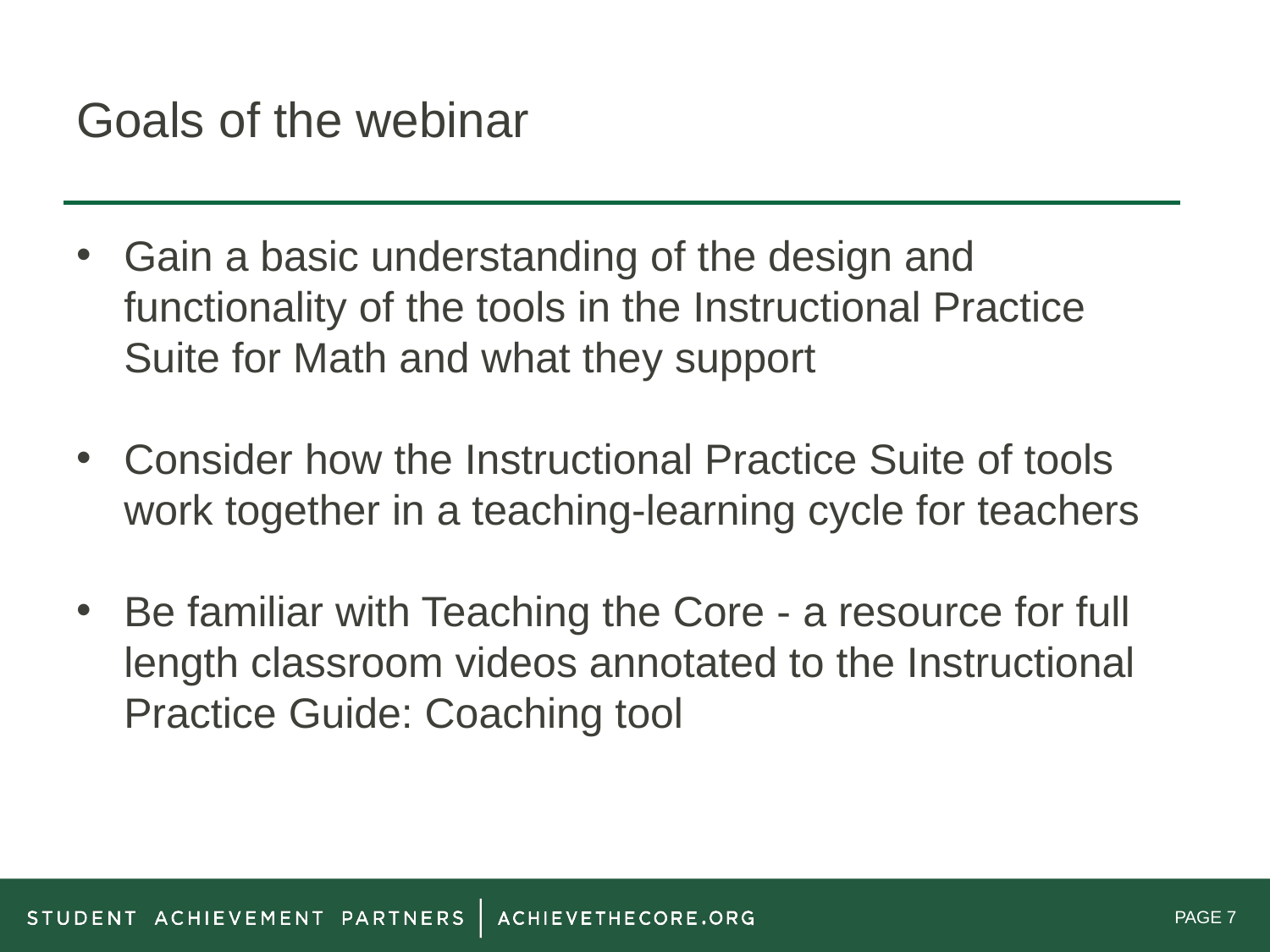

# Goals of the webinar
Gain a basic understanding of the design and functionality of the tools in the Instructional Practice Suite for Math and what they support

Consider how the Instructional Practice Suite of tools work together in a teaching-learning cycle for teachers

Be familiar with Teaching the Core - a resource for full length classroom videos annotated to the Instructional Practice Guide: Coaching tool